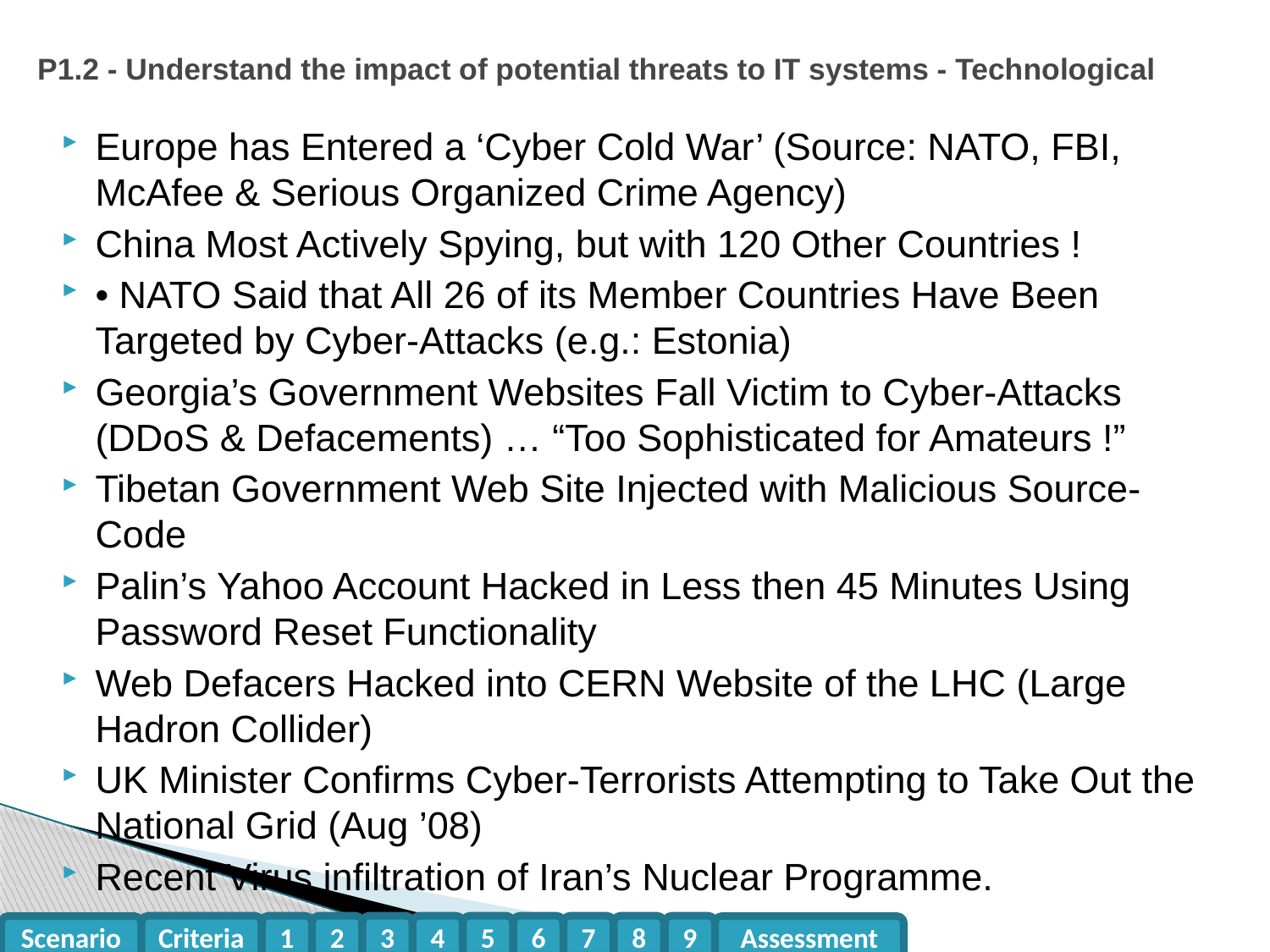

# P1.2 - Understand the impact of potential threats to IT systems - Technological
Europe has Entered a ‘Cyber Cold War’ (Source: NATO, FBI, McAfee & Serious Organized Crime Agency)
China Most Actively Spying, but with 120 Other Countries !
• NATO Said that All 26 of its Member Countries Have Been Targeted by Cyber-Attacks (e.g.: Estonia)
Georgia’s Government Websites Fall Victim to Cyber-Attacks (DDoS & Defacements) … “Too Sophisticated for Amateurs !”
Tibetan Government Web Site Injected with Malicious Source-Code
Palin’s Yahoo Account Hacked in Less then 45 Minutes Using Password Reset Functionality
Web Defacers Hacked into CERN Website of the LHC (Large Hadron Collider)
UK Minister Confirms Cyber-Terrorists Attempting to Take Out the National Grid (Aug ’08)
Recent Virus infiltration of Iran’s Nuclear Programme.